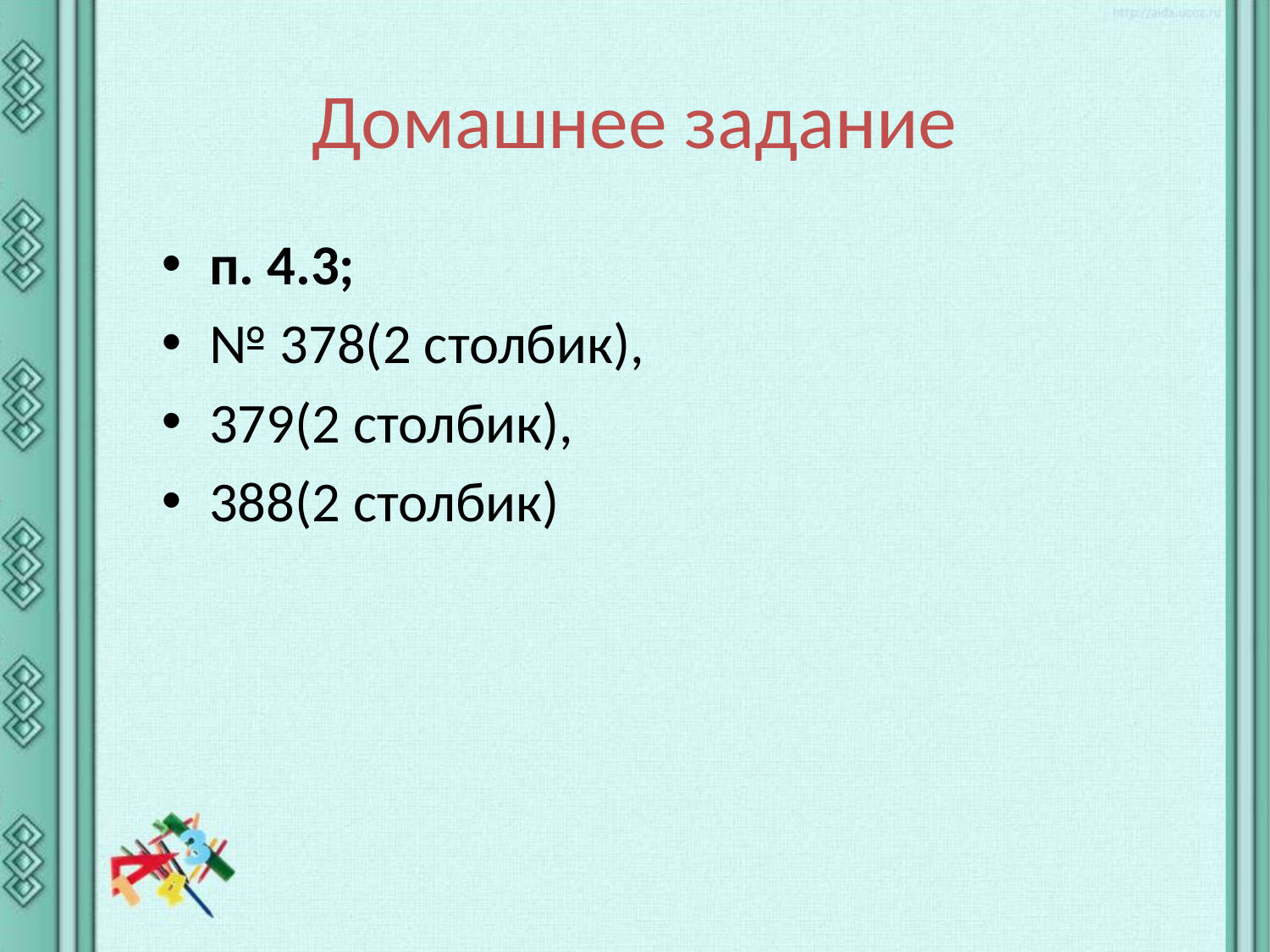

# Домашнее задание
п. 4.3;
№ 378(2 столбик),
379(2 столбик),
388(2 столбик)